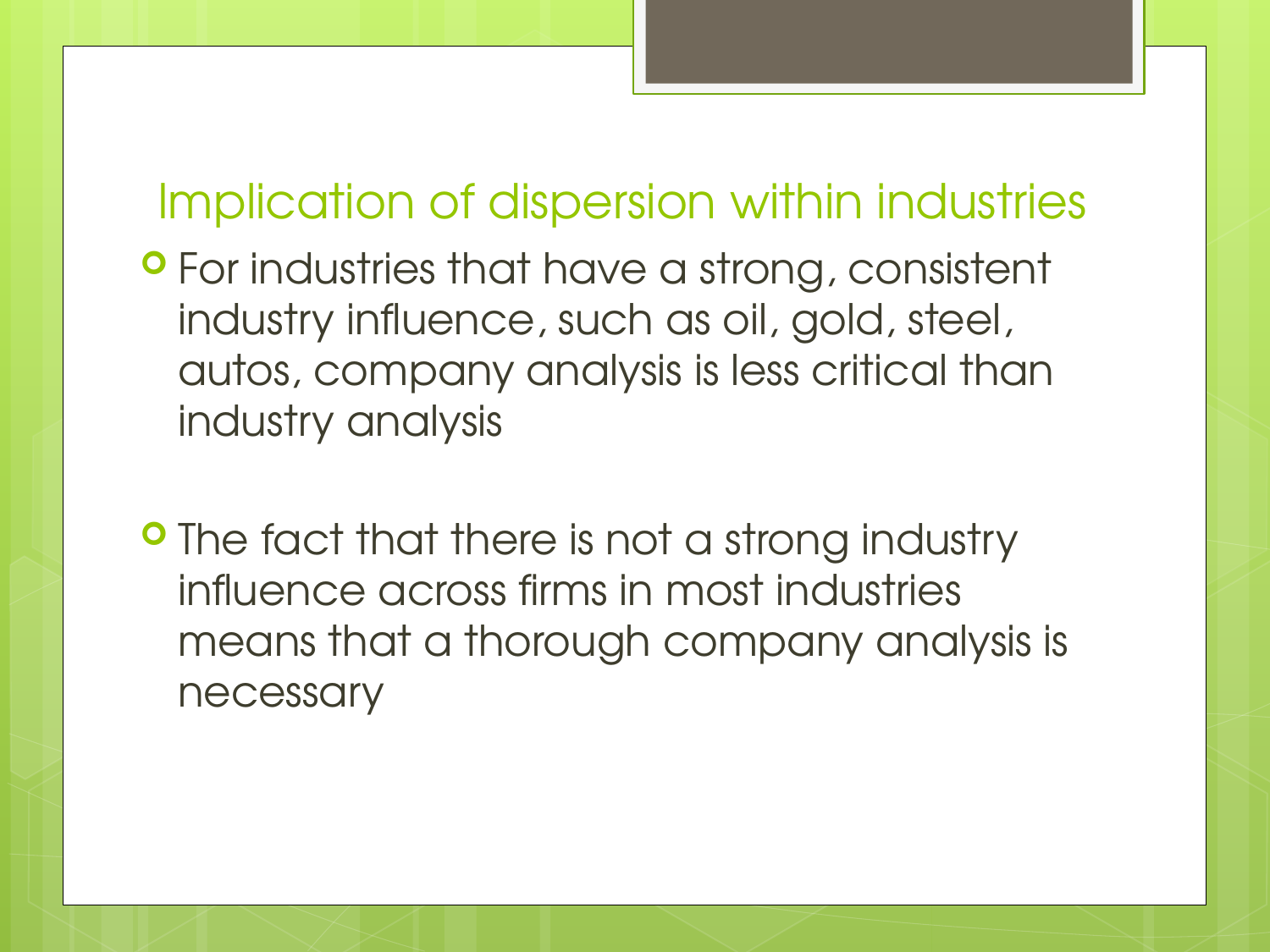

# Implication of dispersion within industries
For industries that have a strong, consistent industry influence, such as oil, gold, steel, autos, company analysis is less critical than industry analysis

The fact that there is not a strong industry influence across firms in most industries means that a thorough company analysis is necessary